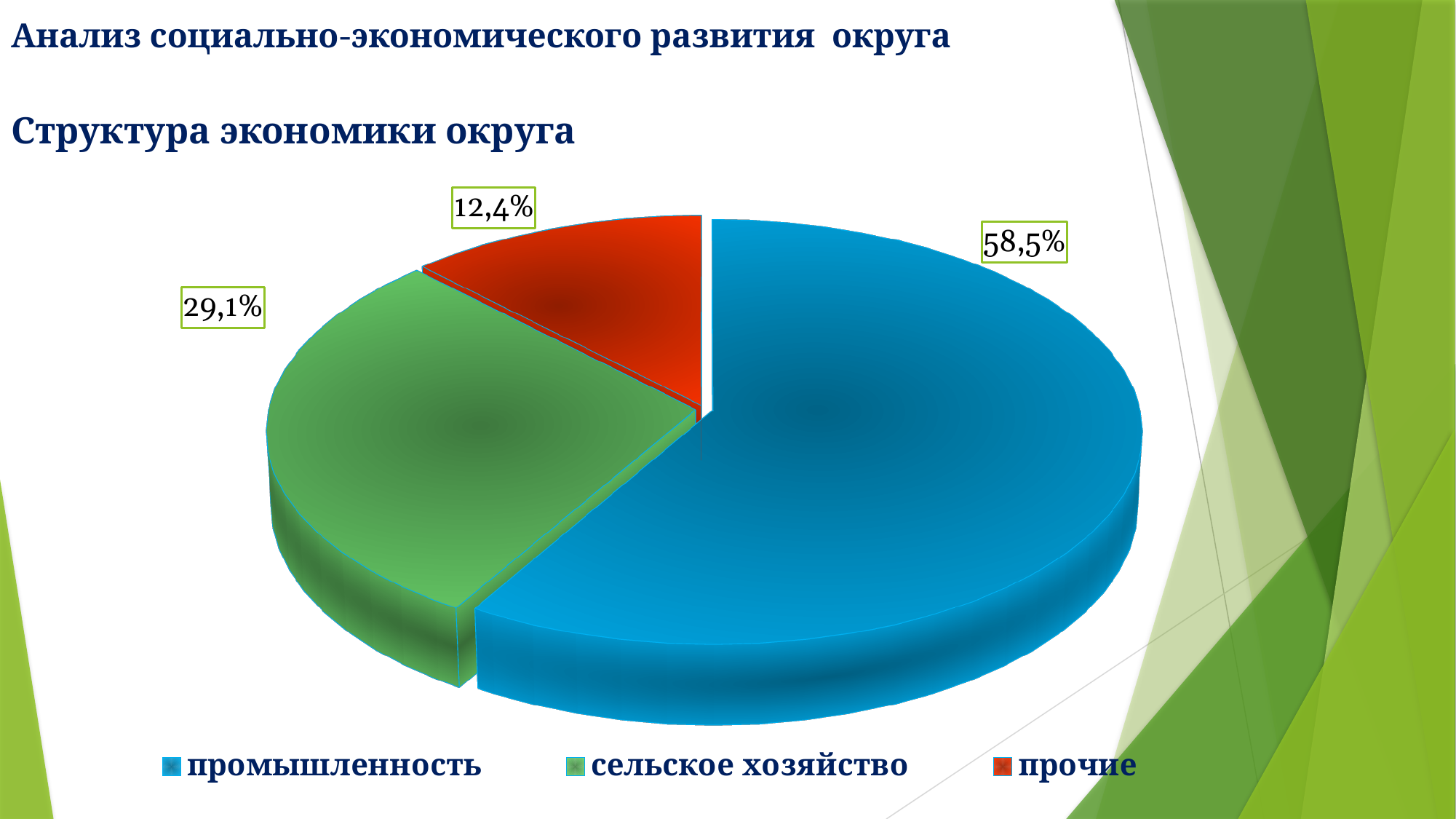

# Анализ социально-экономического развития  округа Структура экономики округа

[unsupported chart]